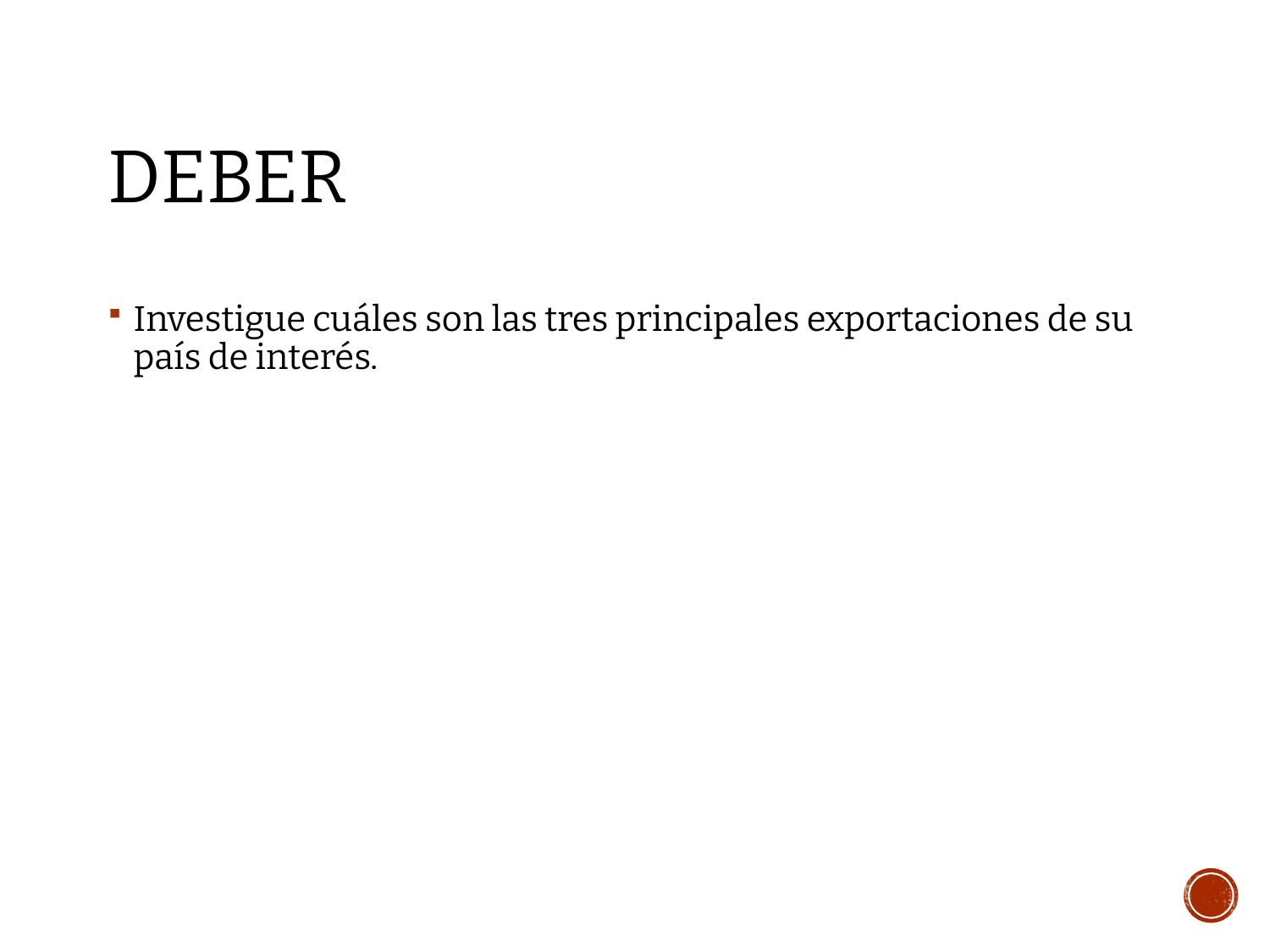

# DEBER
Investigue cuáles son las tres principales exportaciones de su país de interés.